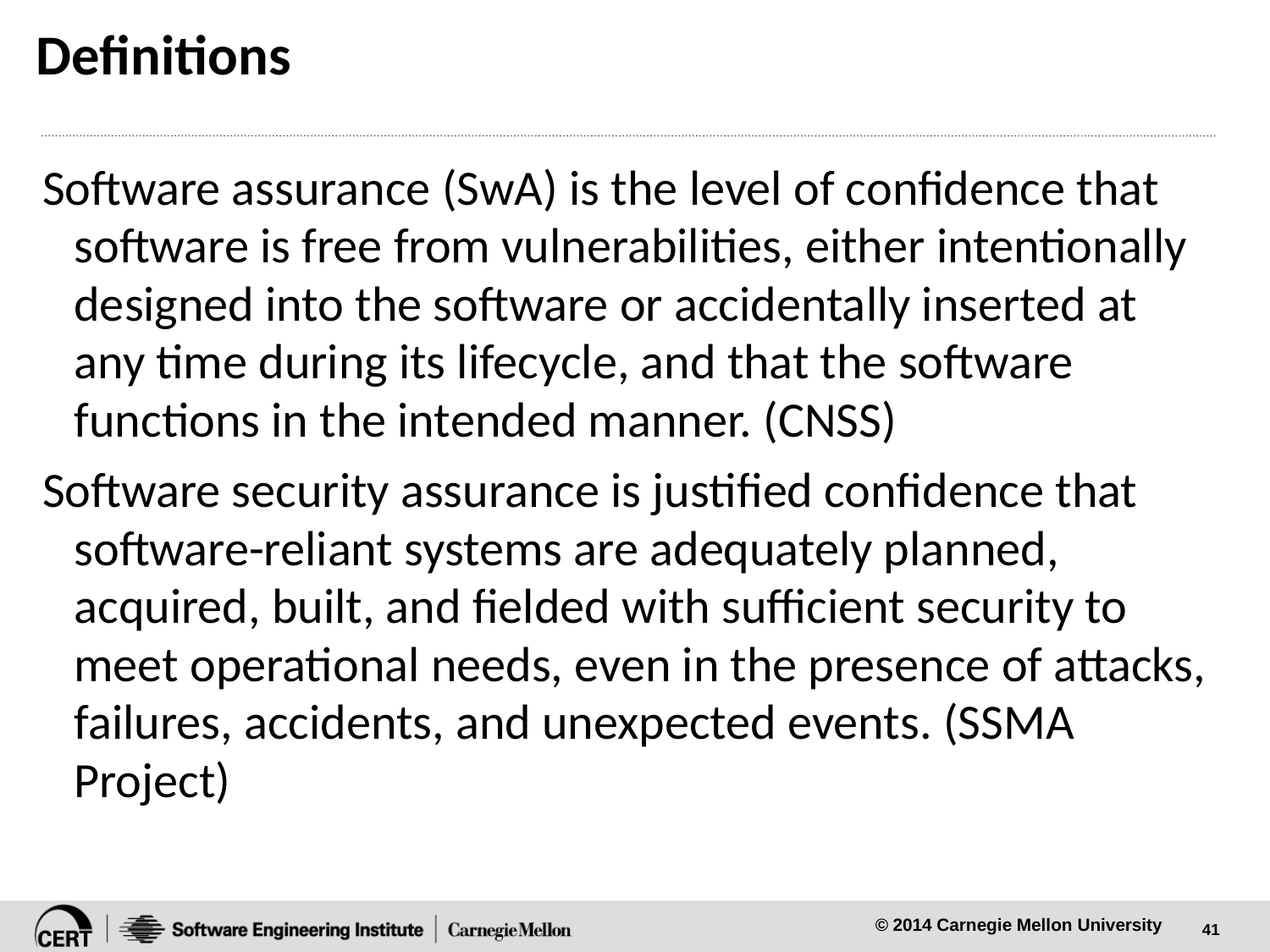

# Definitions
Software assurance (SwA) is the level of confidence that software is free from vulnerabilities, either intentionally designed into the software or accidentally inserted at any time during its lifecycle, and that the software functions in the intended manner. (CNSS)
Software security assurance is justified confidence that software-reliant systems are adequately planned, acquired, built, and fielded with sufficient security to meet operational needs, even in the presence of attacks, failures, accidents, and unexpected events. (SSMA Project)